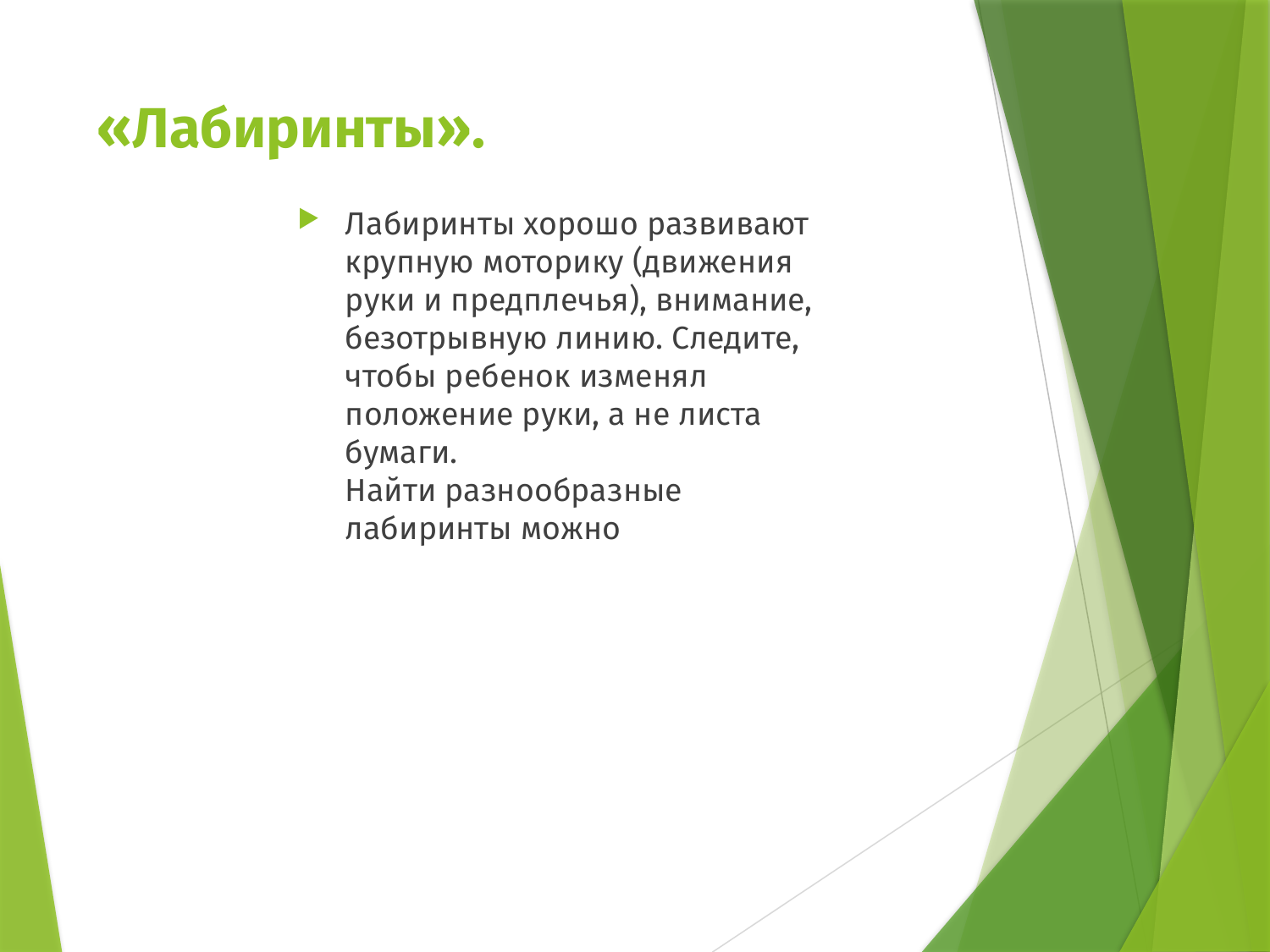

# «Лабиринты».
Лабиринты хорошо развивают крупную моторику (движения руки и предплечья), внимание, безотрывную линию. Следите, чтобы ребенок изменял положение руки, а не листа бумаги.
Найти разнообразные лабиринты можно